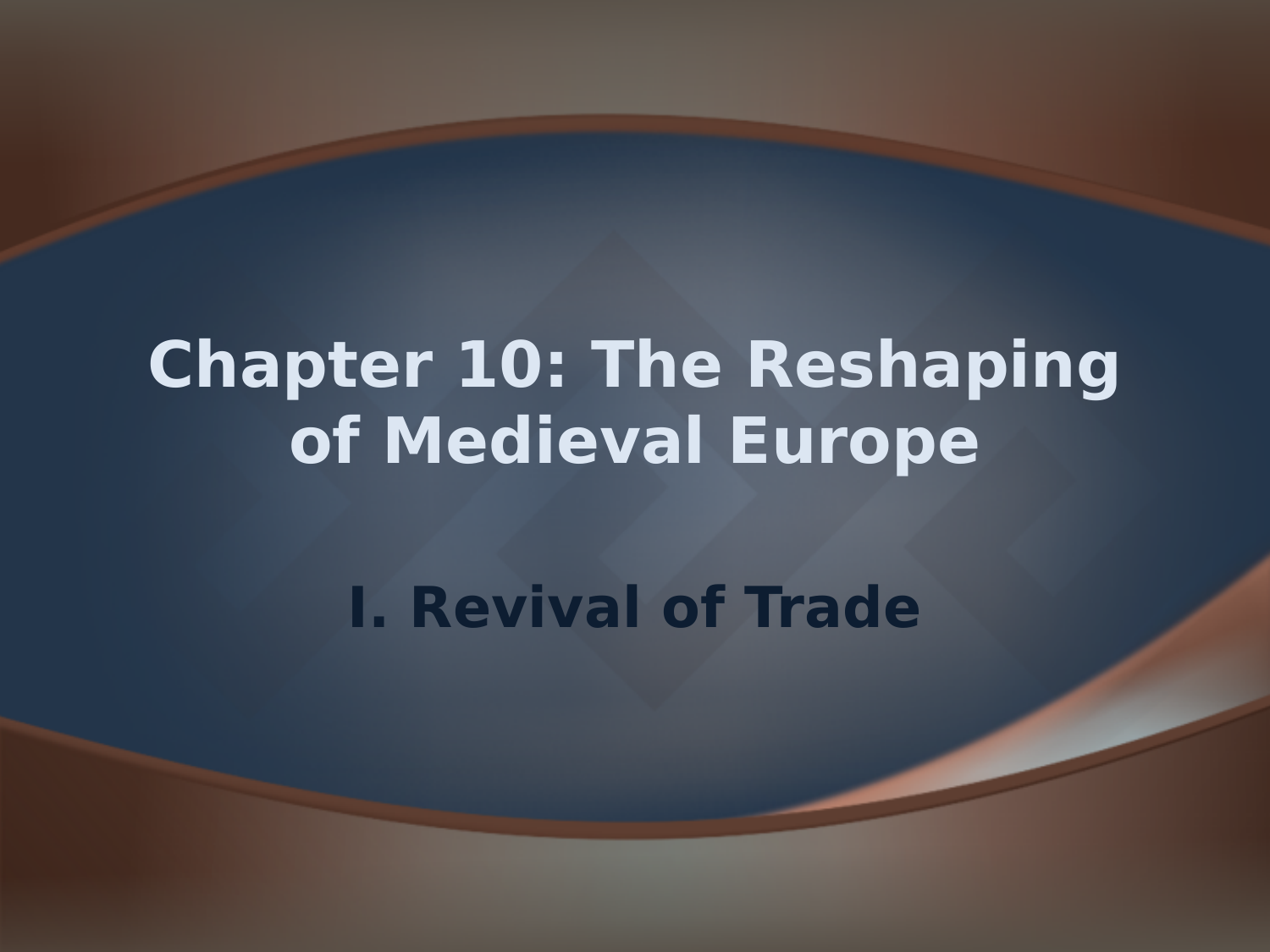

# Chapter 10: The Reshaping of Medieval Europe
I. Revival of Trade